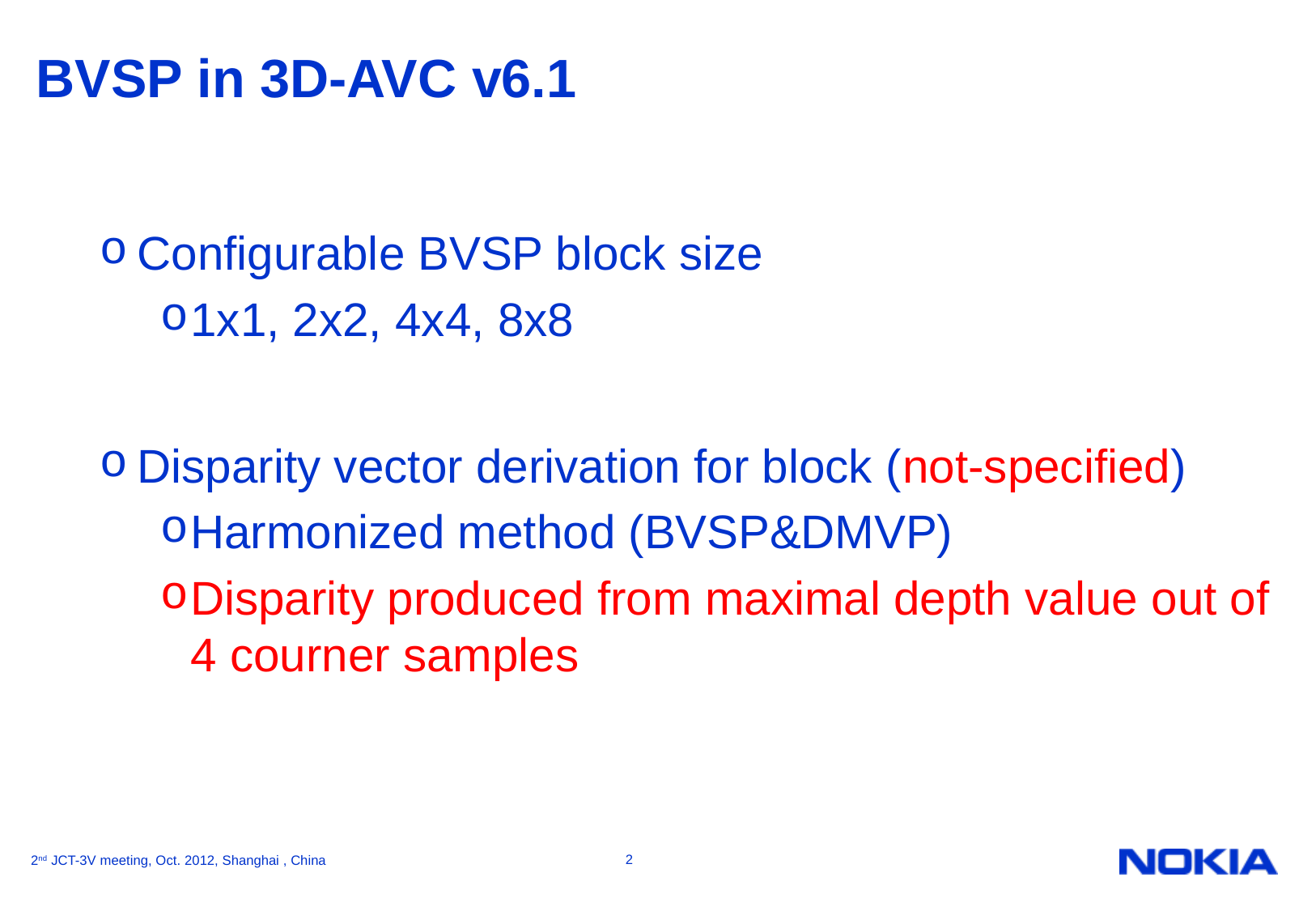

# BVSP in 3D-AVC v6.1

Configurable BVSP block size
1x1, 2x2, 4x4, 8x8

Disparity vector derivation for block (not-specified)
Harmonized method (BVSP&DMVP)
Disparity produced from maximal depth value out of 4 courner samples